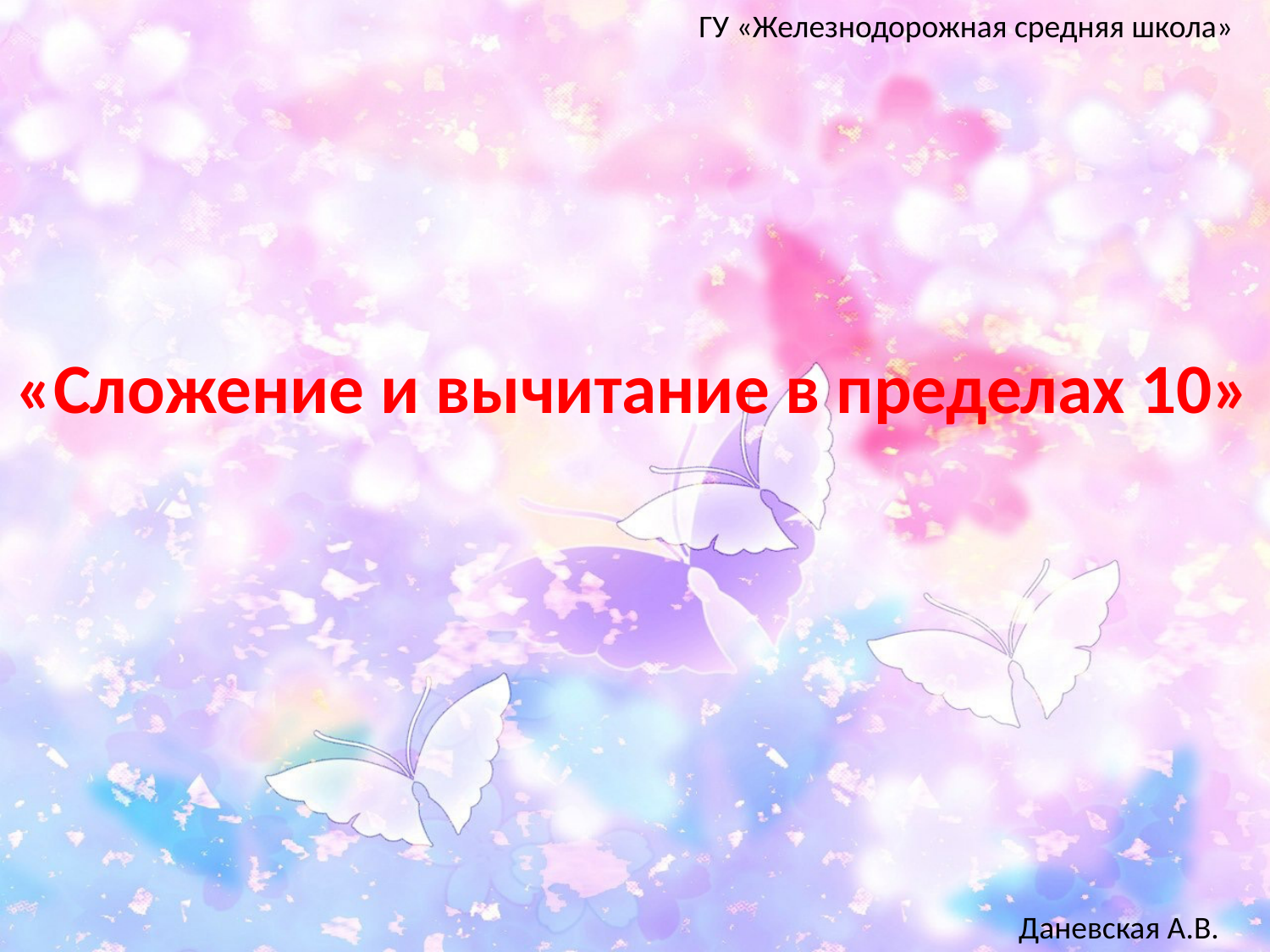

ГУ «Железнодорожная средняя школа»
«Сложение и вычитание в пределах 10»
Даневская А.В.